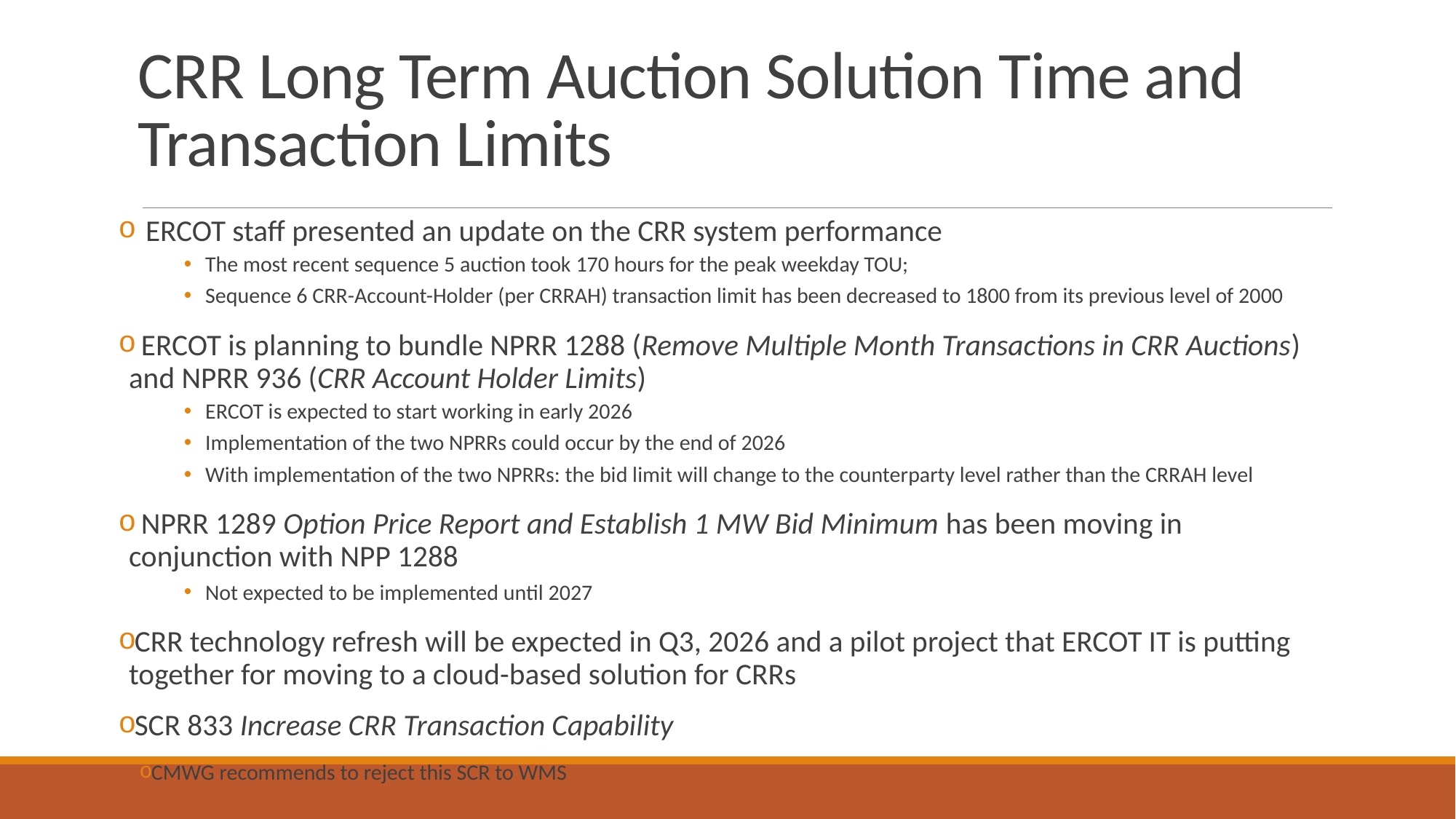

# CRR Long Term Auction Solution Time and Transaction Limits
ERCOT staff presented an update on the CRR system performance
The most recent sequence 5 auction took 170 hours for the peak weekday TOU;
Sequence 6 CRR-Account-Holder (per CRRAH) transaction limit has been decreased to 1800 from its previous level of 2000
 ERCOT is planning to bundle NPRR 1288 (Remove Multiple Month Transactions in CRR Auctions) and NPRR 936 (CRR Account Holder Limits)
ERCOT is expected to start working in early 2026
Implementation of the two NPRRs could occur by the end of 2026
With implementation of the two NPRRs: the bid limit will change to the counterparty level rather than the CRRAH level
 NPRR 1289 Option Price Report and Establish 1 MW Bid Minimum has been moving in conjunction with NPP 1288
Not expected to be implemented until 2027
CRR technology refresh will be expected in Q3, 2026 and a pilot project that ERCOT IT is putting together for moving to a cloud-based solution for CRRs
SCR 833 Increase CRR Transaction Capability
CMWG recommends to reject this SCR to WMS